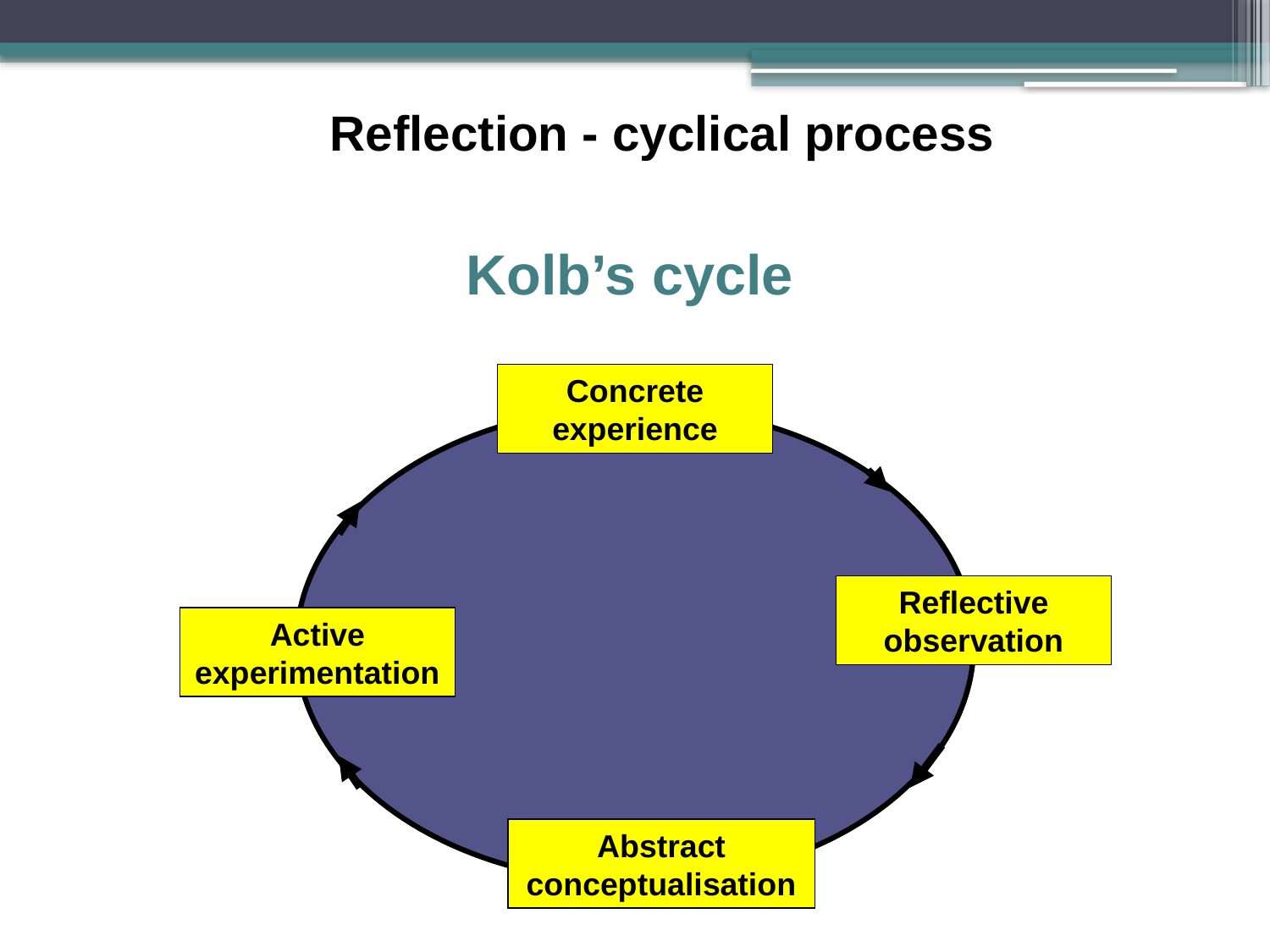

Reflection - cyclical process
Kolb’s cycle
Concrete experience

Reflective observation
Active experimentation
Abstract conceptualisation